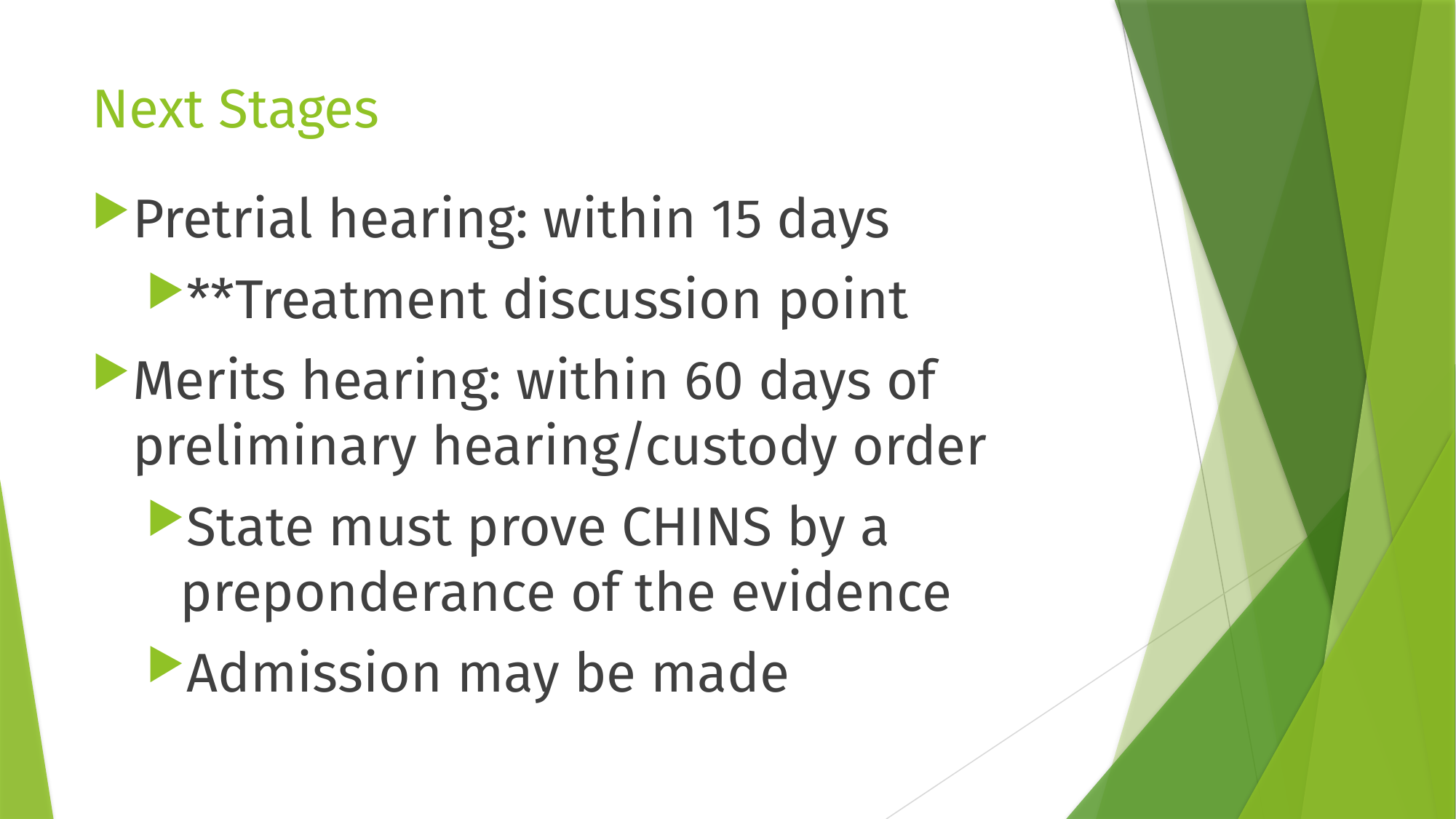

# Next Stages
Pretrial hearing: within 15 days
**Treatment discussion point
Merits hearing: within 60 days of preliminary hearing/custody order
State must prove CHINS by a preponderance of the evidence
Admission may be made